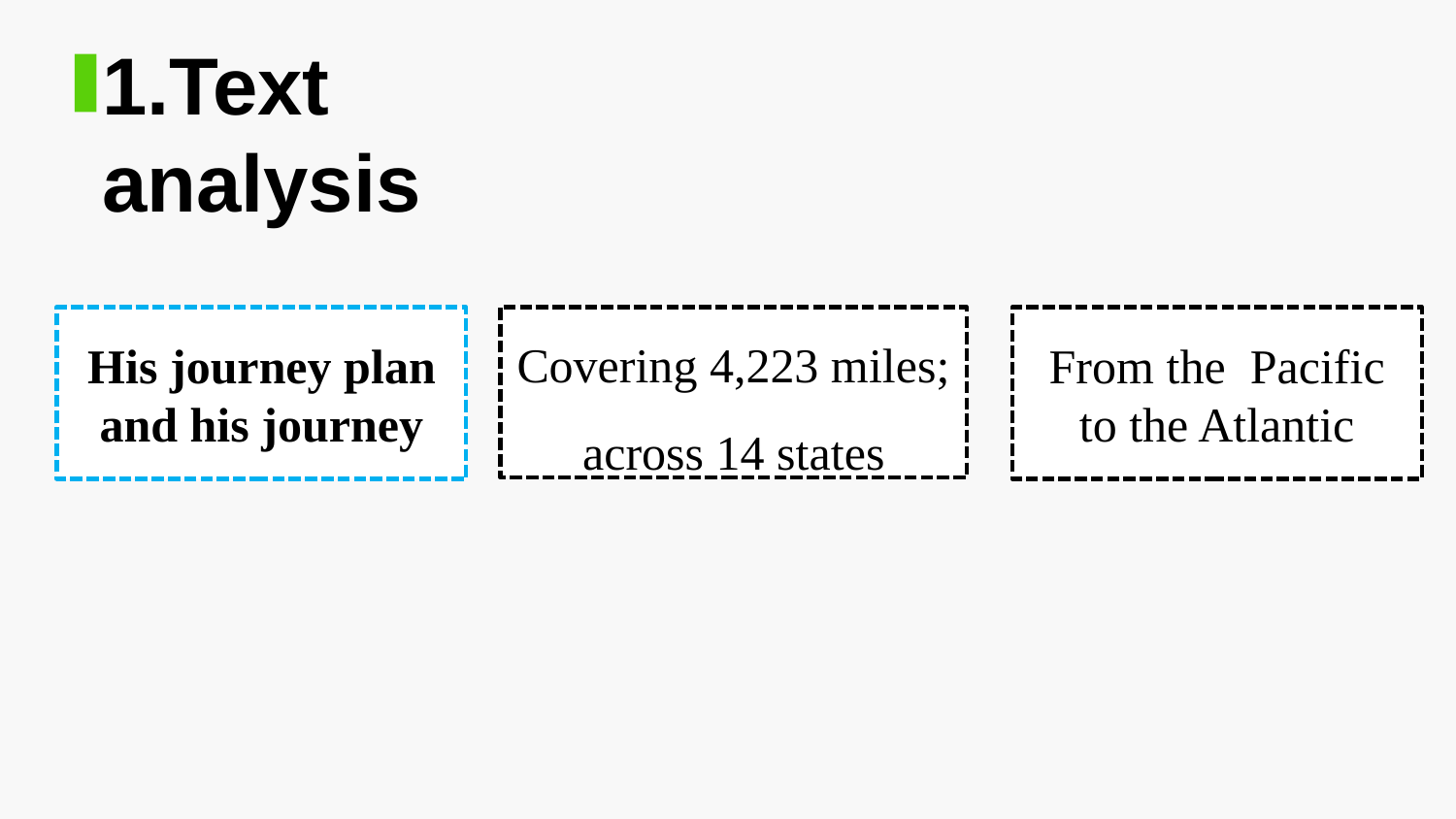

1.Text analysis

His journey plan and his journey
Covering 4,223 miles;
across 14 states
From the  Pacific to the Atlantic